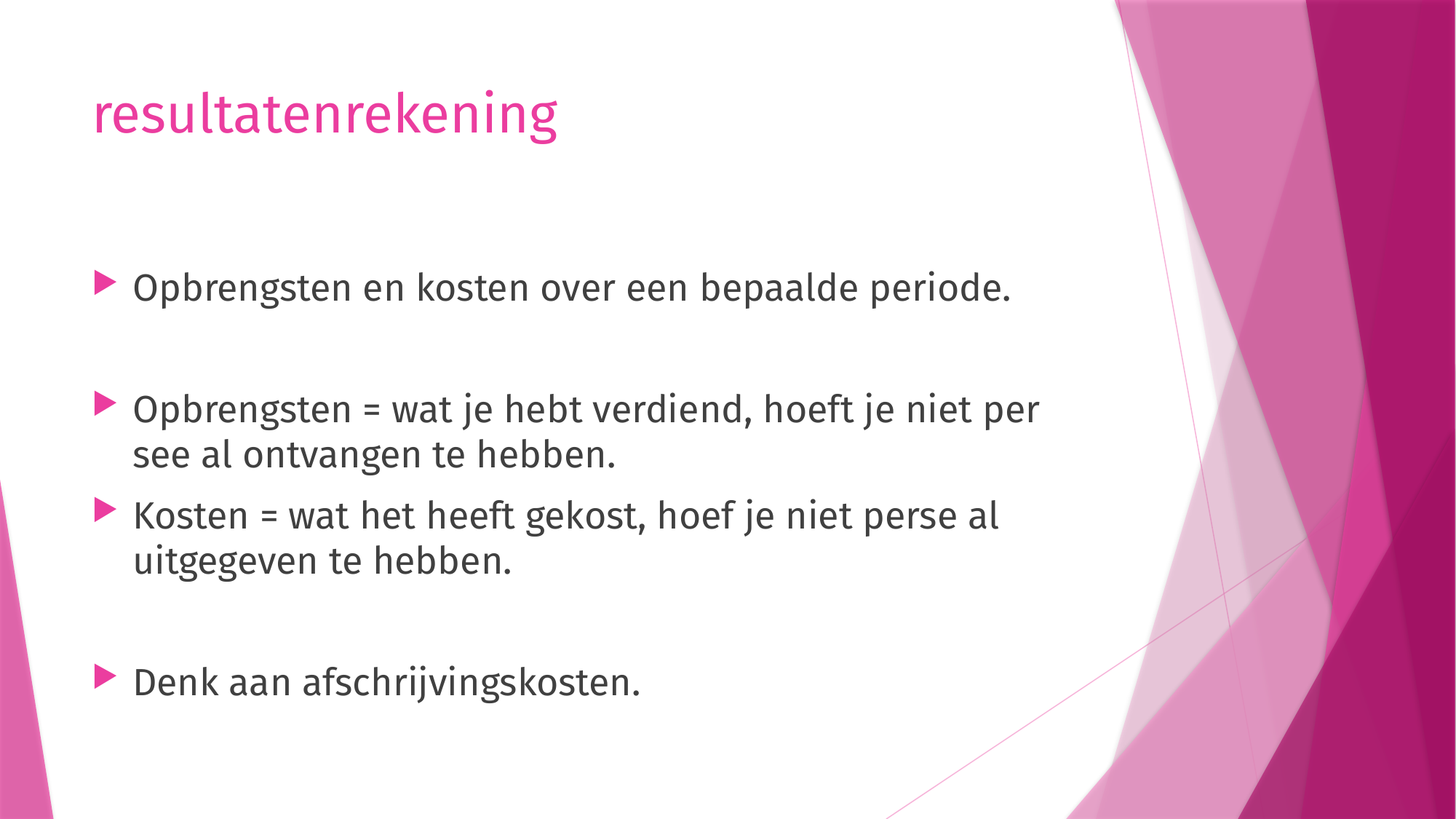

# resultatenrekening
Opbrengsten en kosten over een bepaalde periode.

Opbrengsten = wat je hebt verdiend, hoeft je niet per see al ontvangen te hebben.
Kosten = wat het heeft gekost, hoef je niet perse al uitgegeven te hebben.

Denk aan afschrijvingskosten.